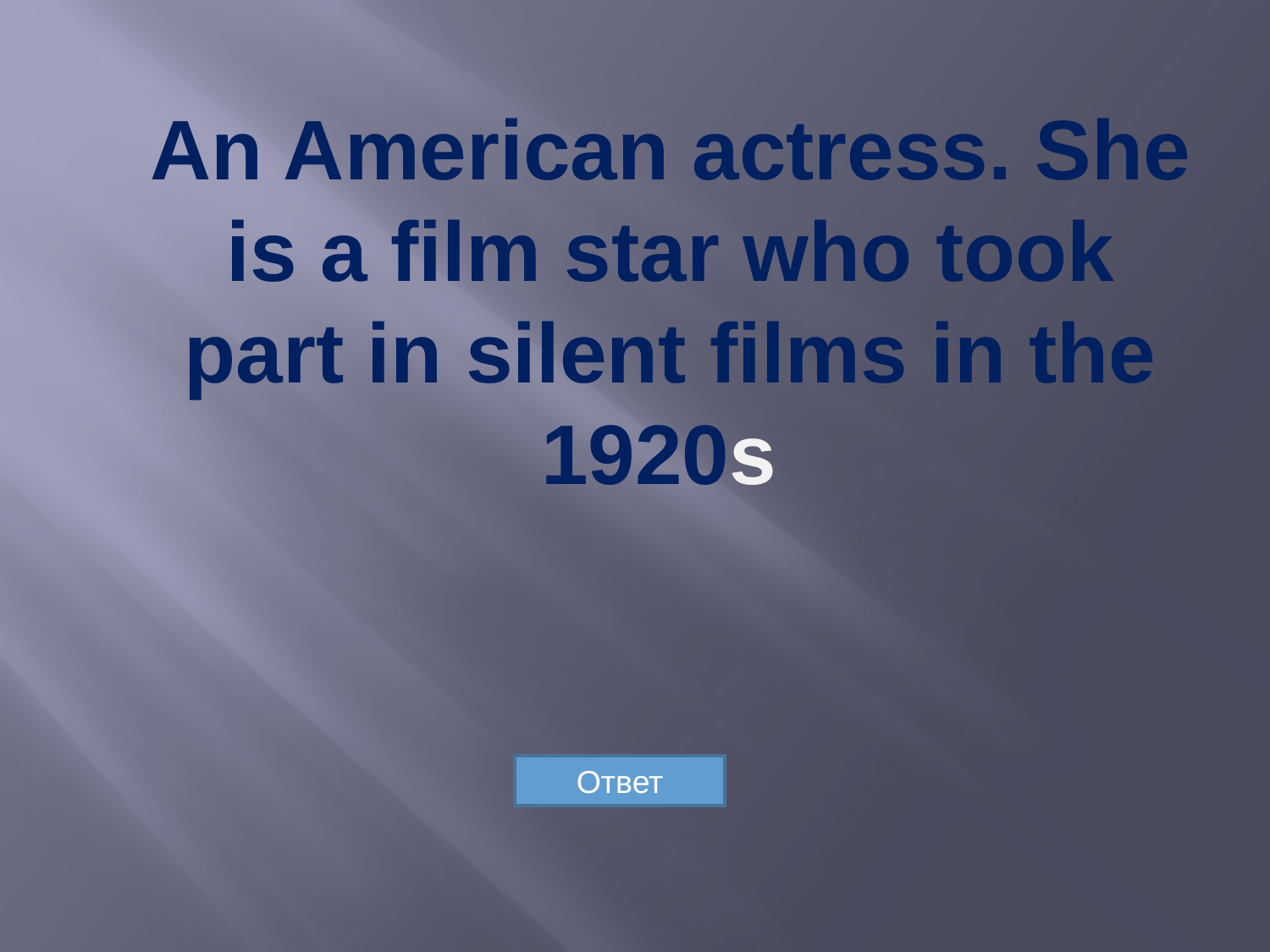

# An American actress. She is a film star who took part in silent films in the 1920s